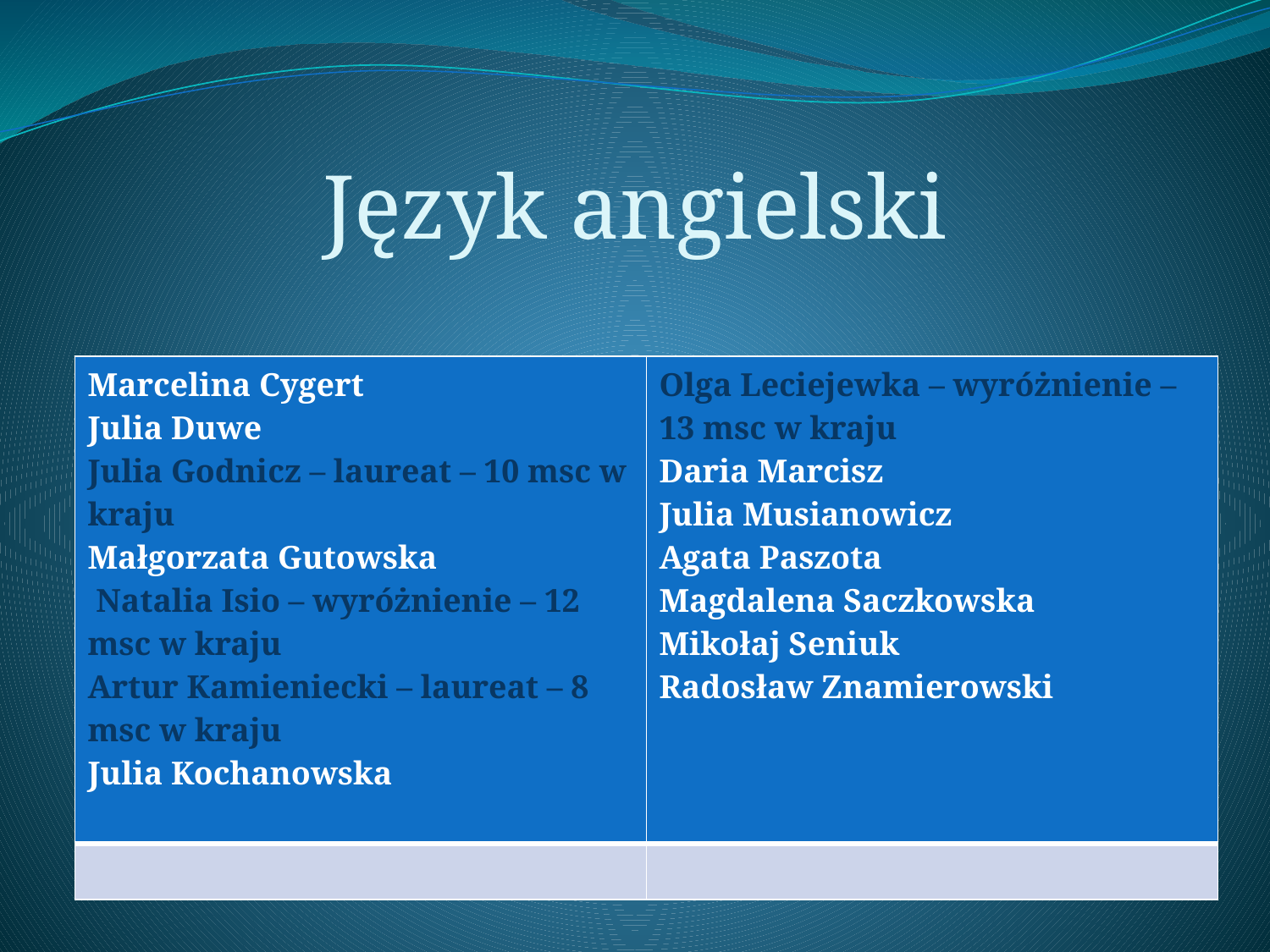

# Język angielski
| Marcelina Cygert Julia Duwe Julia Godnicz – laureat – 10 msc w kraju Małgorzata Gutowska Natalia Isio – wyróżnienie – 12 msc w kraju Artur Kamieniecki – laureat – 8 msc w kraju Julia Kochanowska | Olga Leciejewka – wyróżnienie – 13 msc w kraju Daria Marcisz Julia Musianowicz Agata Paszota Magdalena Saczkowska Mikołaj Seniuk Radosław Znamierowski |
| --- | --- |
|  |  |